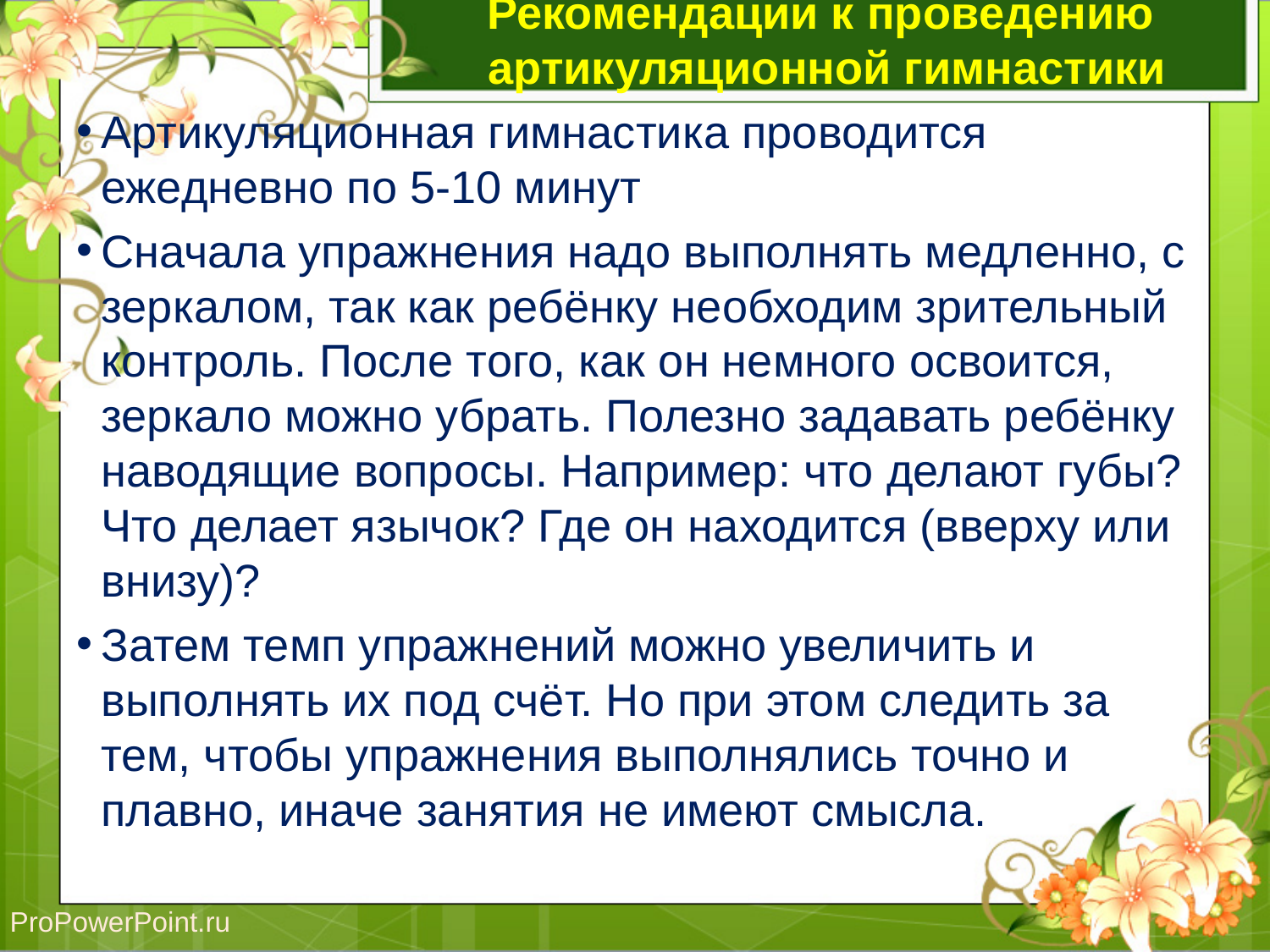

# Рекомендации к проведению артикуляционной гимнастики
Артикуляционная гимнастика проводится ежедневно по 5-10 минут
Сначала упражнения надо выполнять медленно, с зеркалом, так как ребёнку необходим зрительный контроль. После того, как он немного освоится, зеркало можно убрать. Полезно задавать ребёнку наводящие вопросы. Например: что делают губы? Что делает язычок? Где он находится (вверху или внизу)?
Затем темп упражнений можно увеличить и выполнять их под счёт. Но при этом следить за тем, чтобы упражнения выполнялись точно и плавно, иначе занятия не имеют смысла.